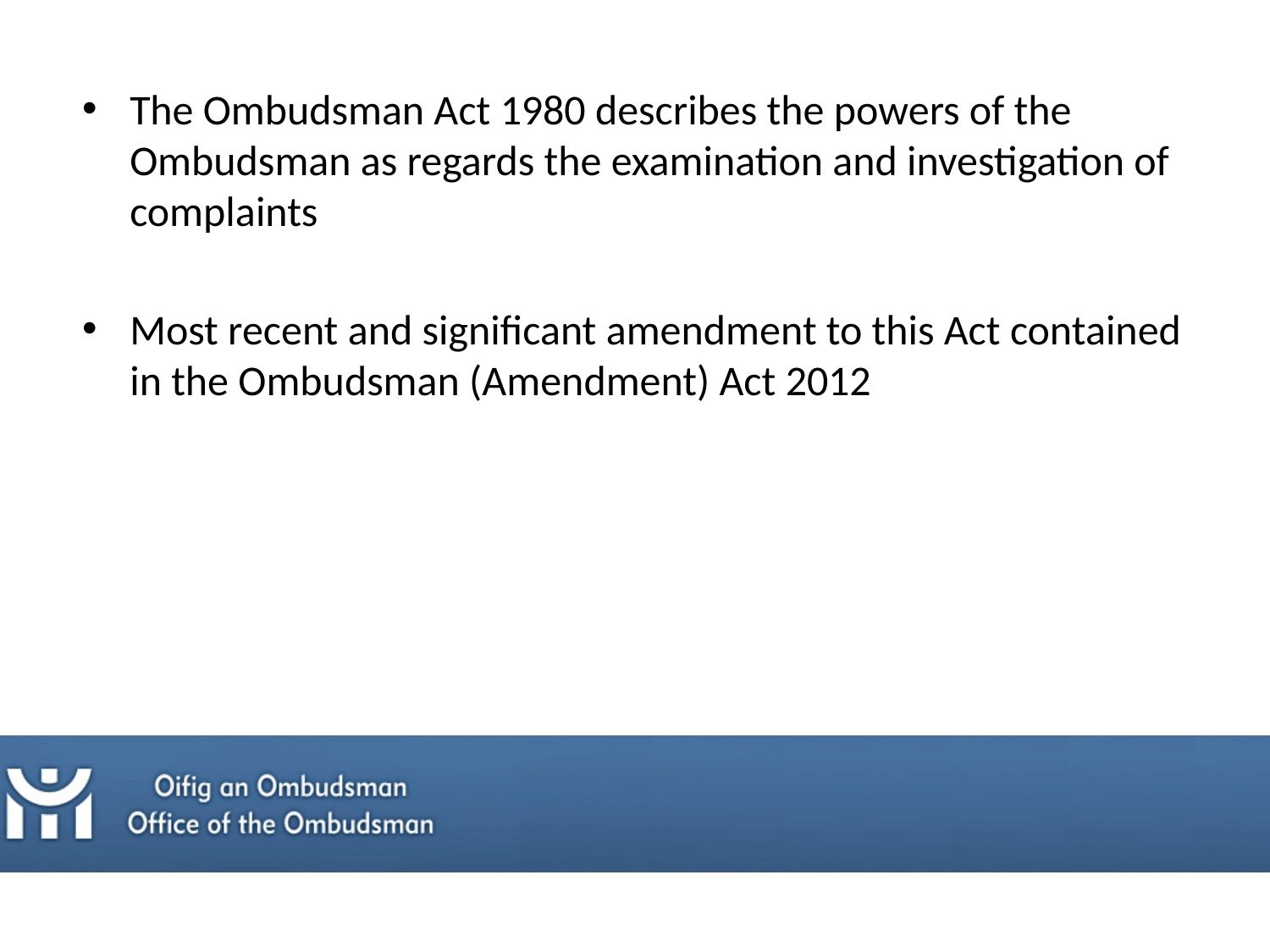

The Ombudsman Act 1980 describes the powers of the Ombudsman as regards the examination and investigation of complaints

Most recent and significant amendment to this Act contained in the Ombudsman (Amendment) Act 2012